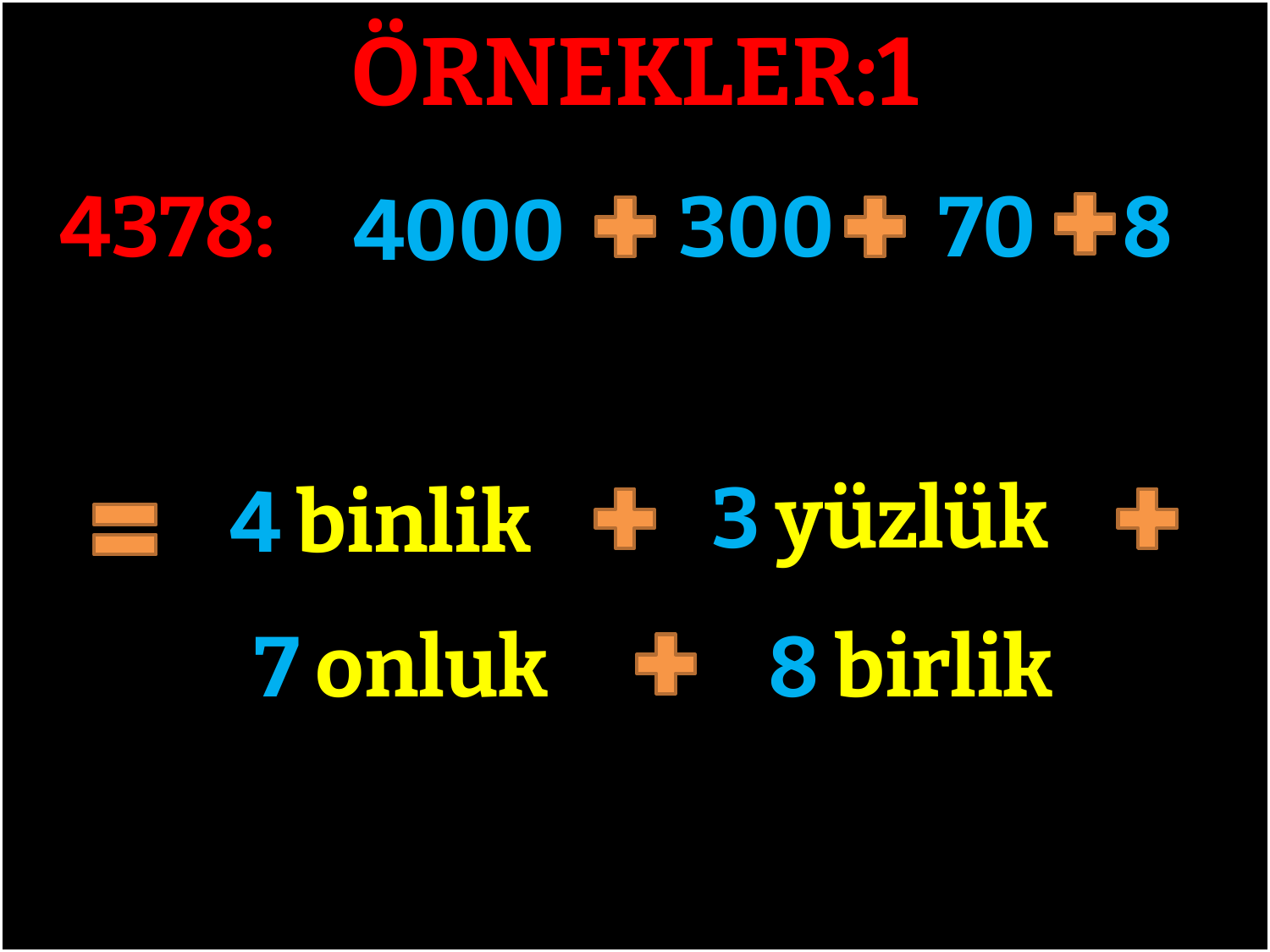

ÖRNEKLER:1
70
8
300
4378:
4000

#
 3 yüzlük
 4 binlik

 7 onluk
 8 birlik